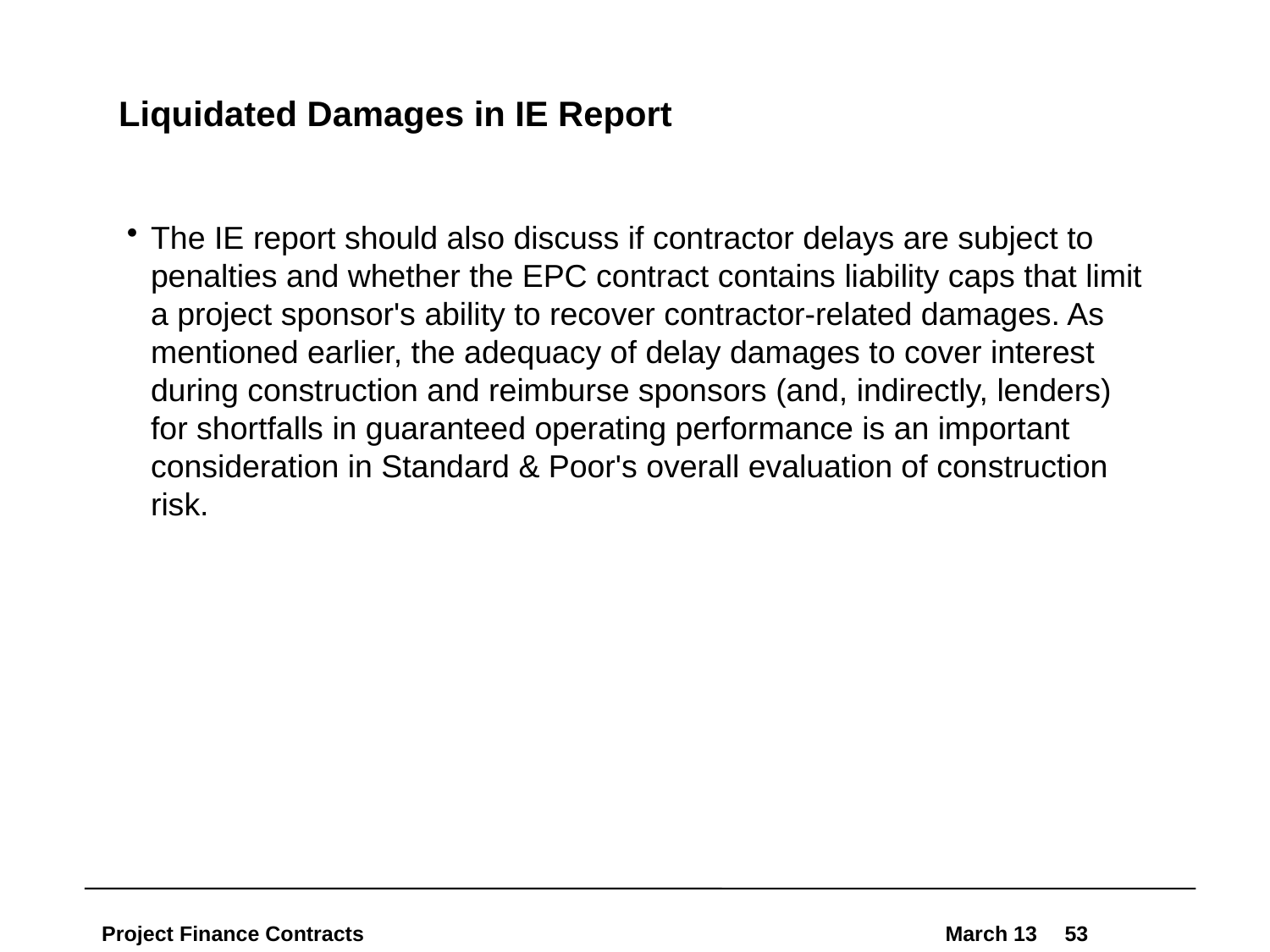

# Liquidated Damages in IE Report
The IE report should also discuss if con­tractor delays are subject to penalties and whether the EPC contract contains liability caps that limit a project sponsor's ability to recover contractor-related damages. As men­tioned earlier, the adequacy of delay damages to cover interest during construction and reimburse sponsors (and, indirectly, lenders) for shortfalls in guaranteed operating perfor­mance is an important consideration in Standard & Poor's overall evaluation of con­struction risk.